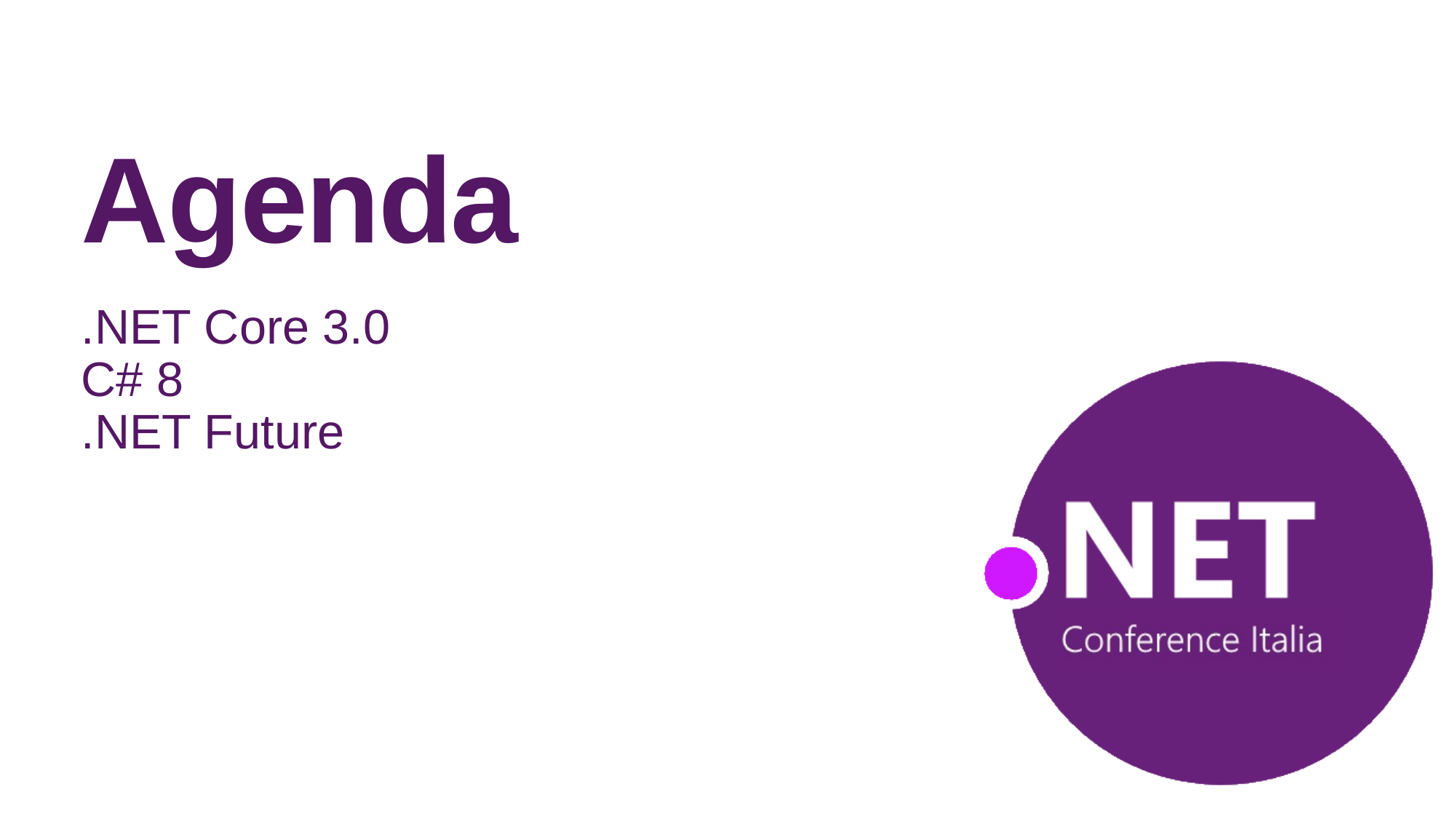

Agenda
.NET Core 3.0
C# 8
.NET Future